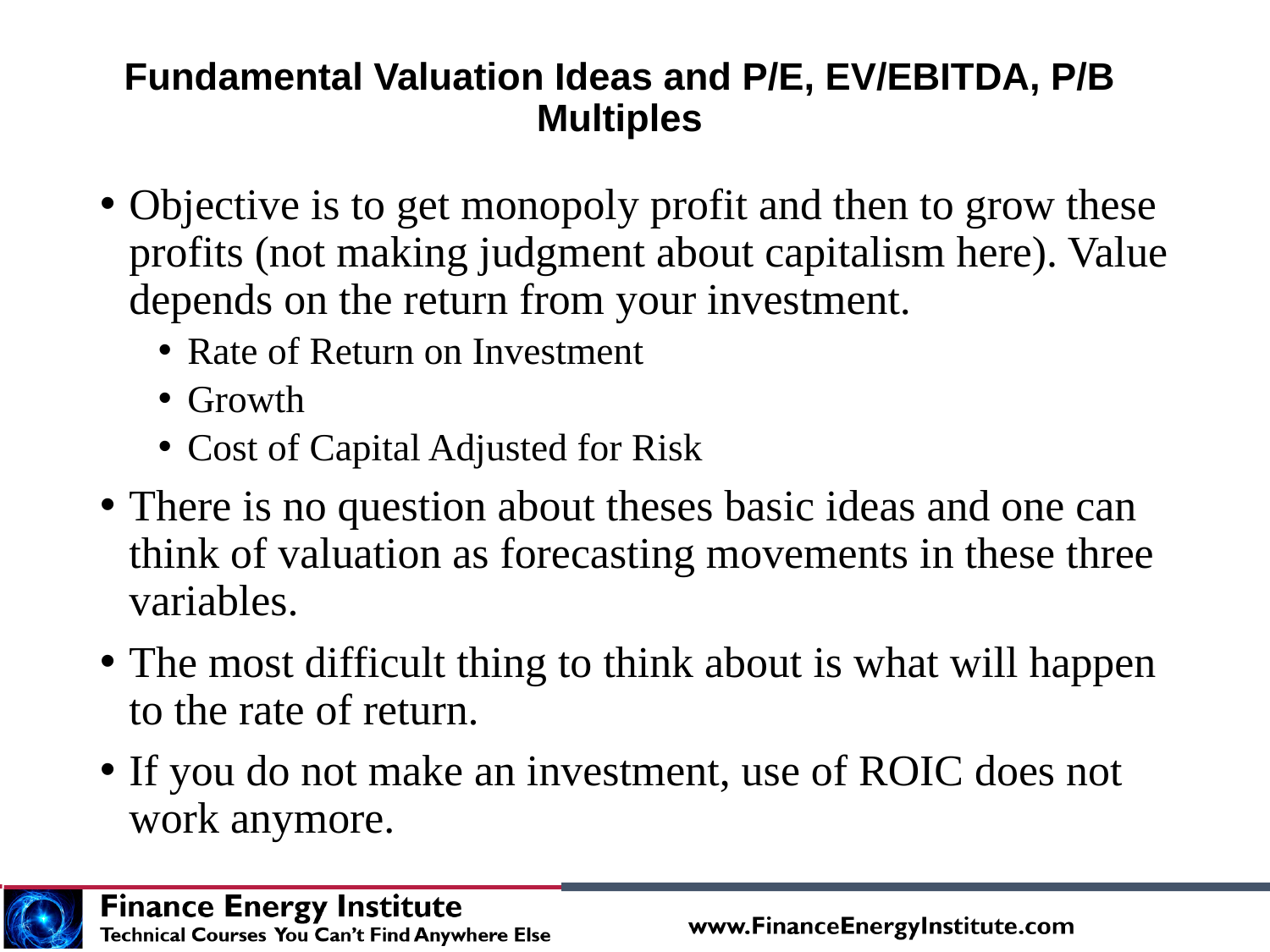

# Fundamental Valuation Ideas and P/E, EV/EBITDA, P/B Multiples
Objective is to get monopoly profit and then to grow these profits (not making judgment about capitalism here). Value depends on the return from your investment.
Rate of Return on Investment
Growth
Cost of Capital Adjusted for Risk
There is no question about theses basic ideas and one can think of valuation as forecasting movements in these three variables.
The most difficult thing to think about is what will happen to the rate of return.
If you do not make an investment, use of ROIC does not work anymore.